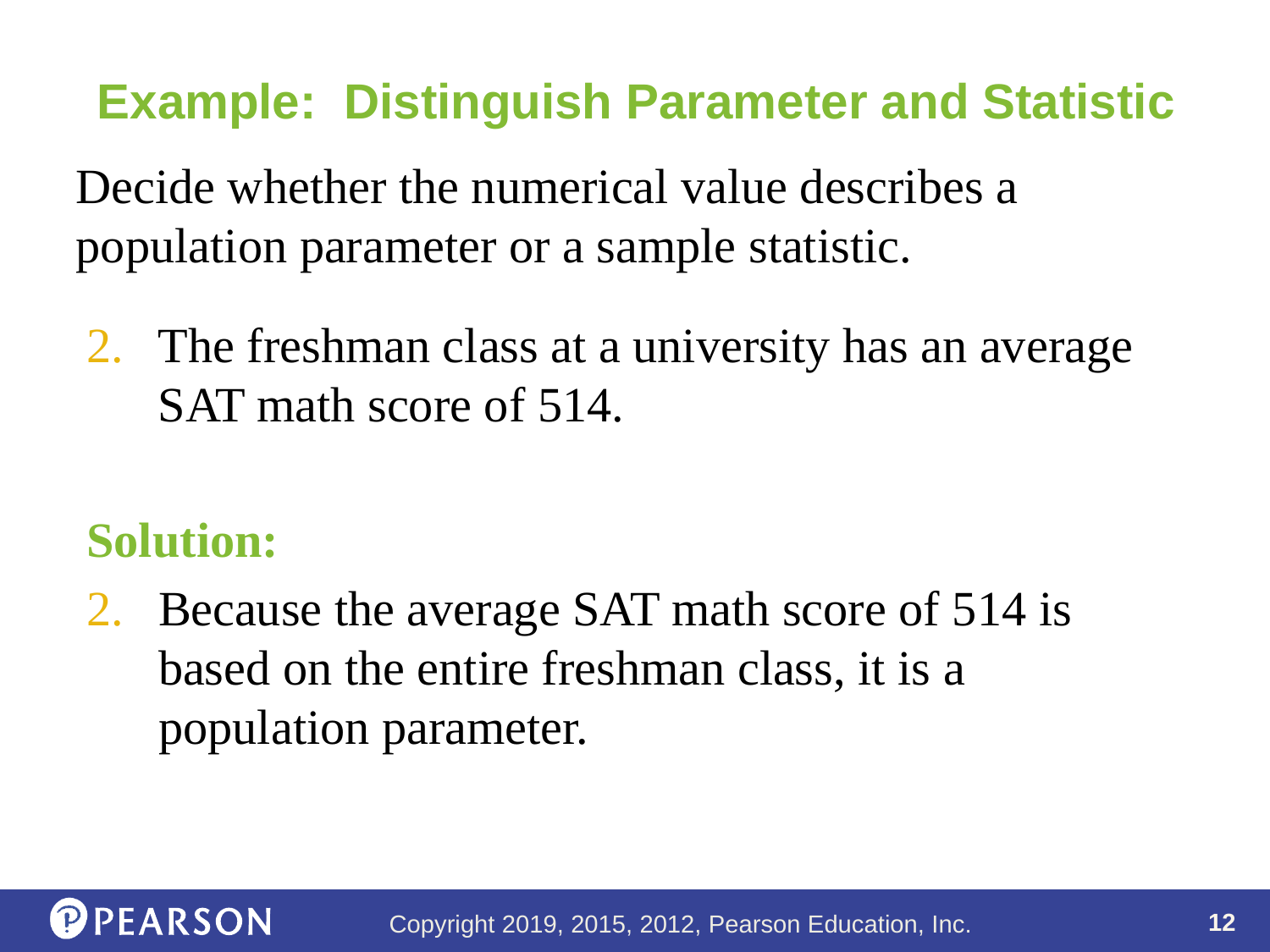

Example:  Distinguish Parameter and Statistic
Decide whether the numerical value describes a population parameter or a sample statistic.
The freshman class at a university has an average SAT math score of 514.
Solution:
Because the average SAT math score of 514 is based on the entire freshman class, it is a population parameter.